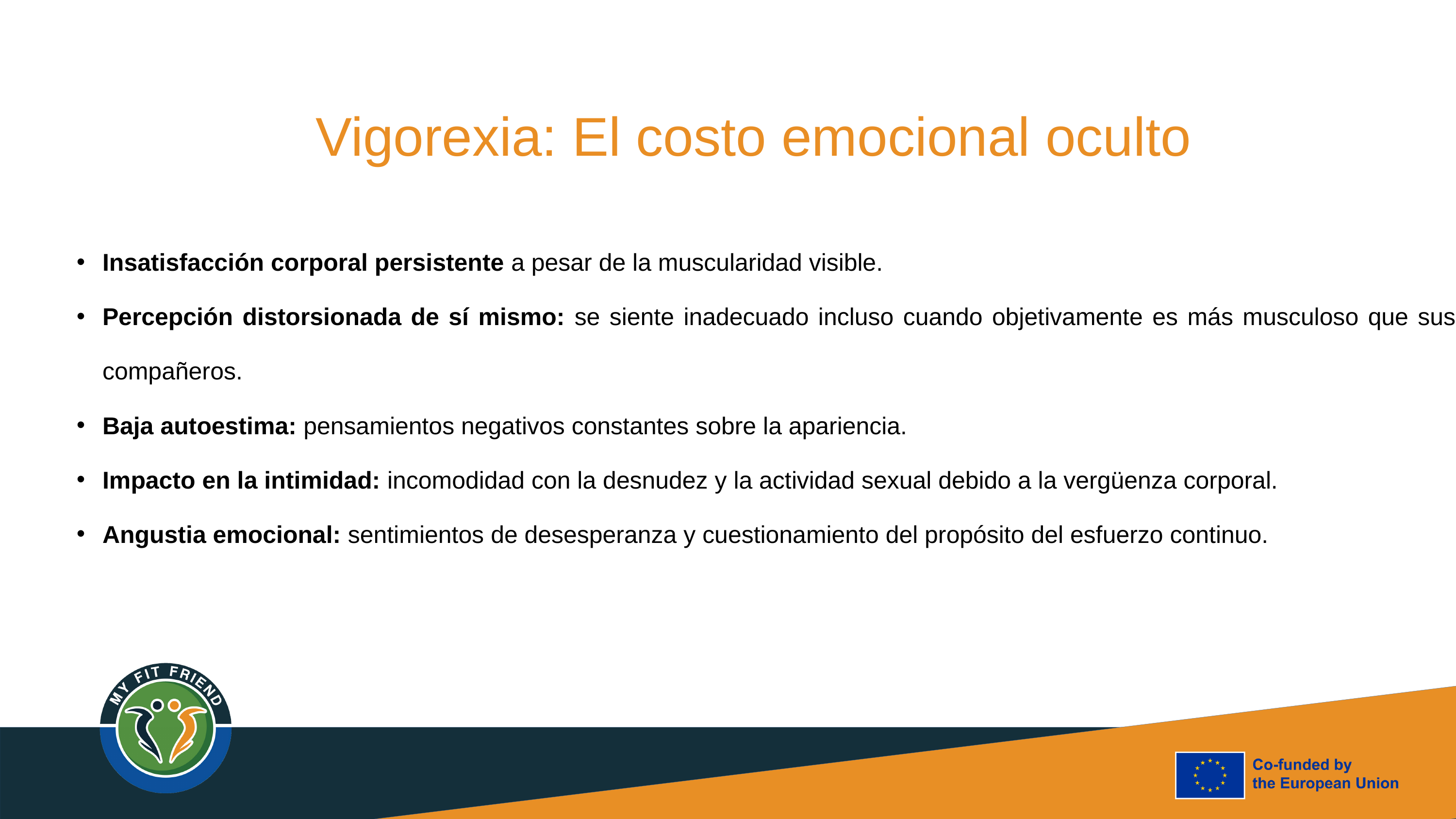

Vigorexia: El costo emocional oculto

Insatisfacción corporal persistente a pesar de la muscularidad visible.
Percepción distorsionada de sí mismo: se siente inadecuado incluso cuando objetivamente es más musculoso que sus compañeros.
Baja autoestima: pensamientos negativos constantes sobre la apariencia.
Impacto en la intimidad: incomodidad con la desnudez y la actividad sexual debido a la vergüenza corporal.
Angustia emocional: sentimientos de desesperanza y cuestionamiento del propósito del esfuerzo continuo.